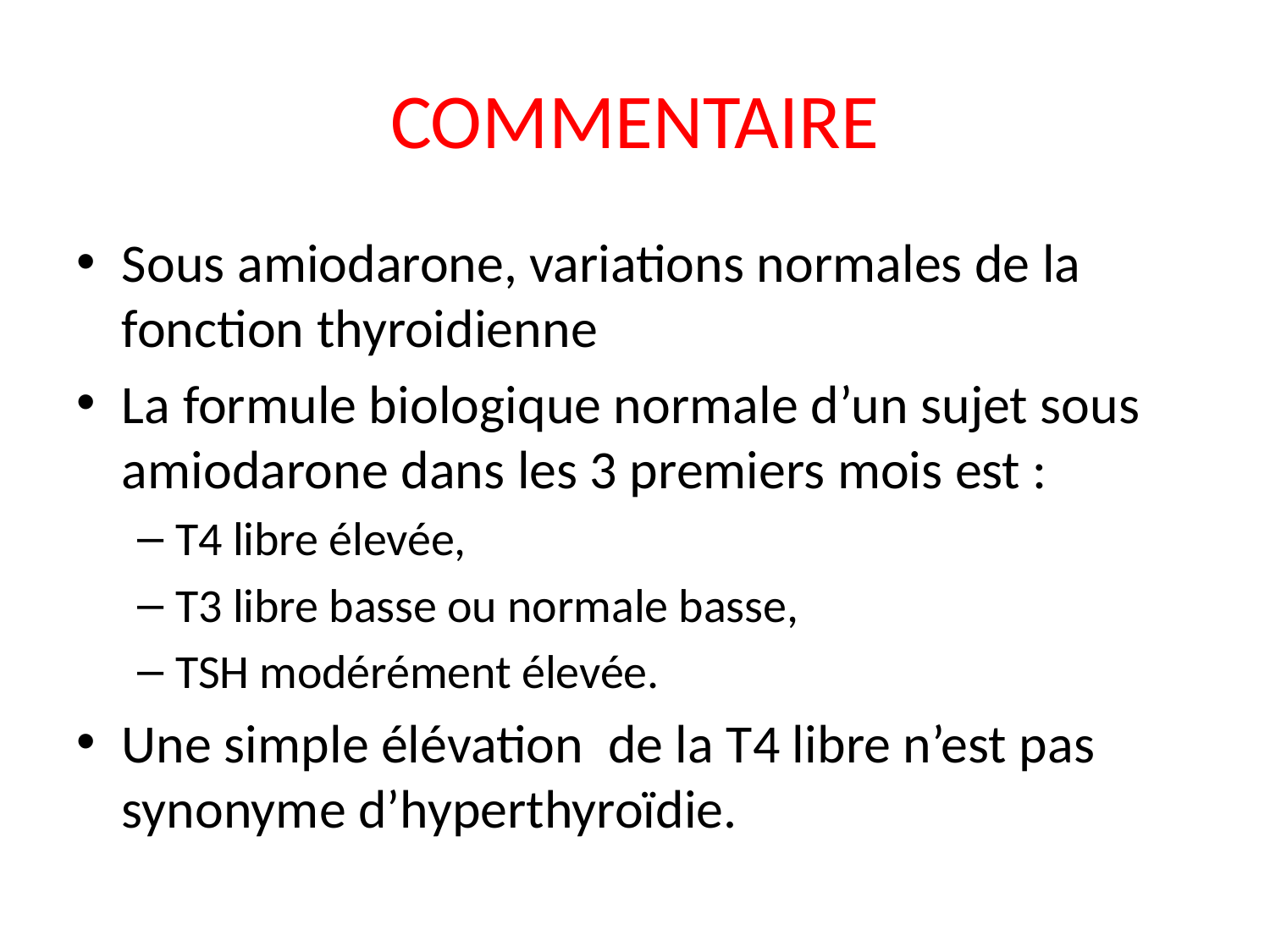

# COMMENTAIRE
Sous amiodarone, variations normales de la fonction thyroidienne
La formule biologique normale d’un sujet sous amiodarone dans les 3 premiers mois est :
T4 libre élevée,
T3 libre basse ou normale basse,
TSH modérément élevée.
Une simple élévation  de la T4 libre n’est pas synonyme d’hyperthyroïdie.